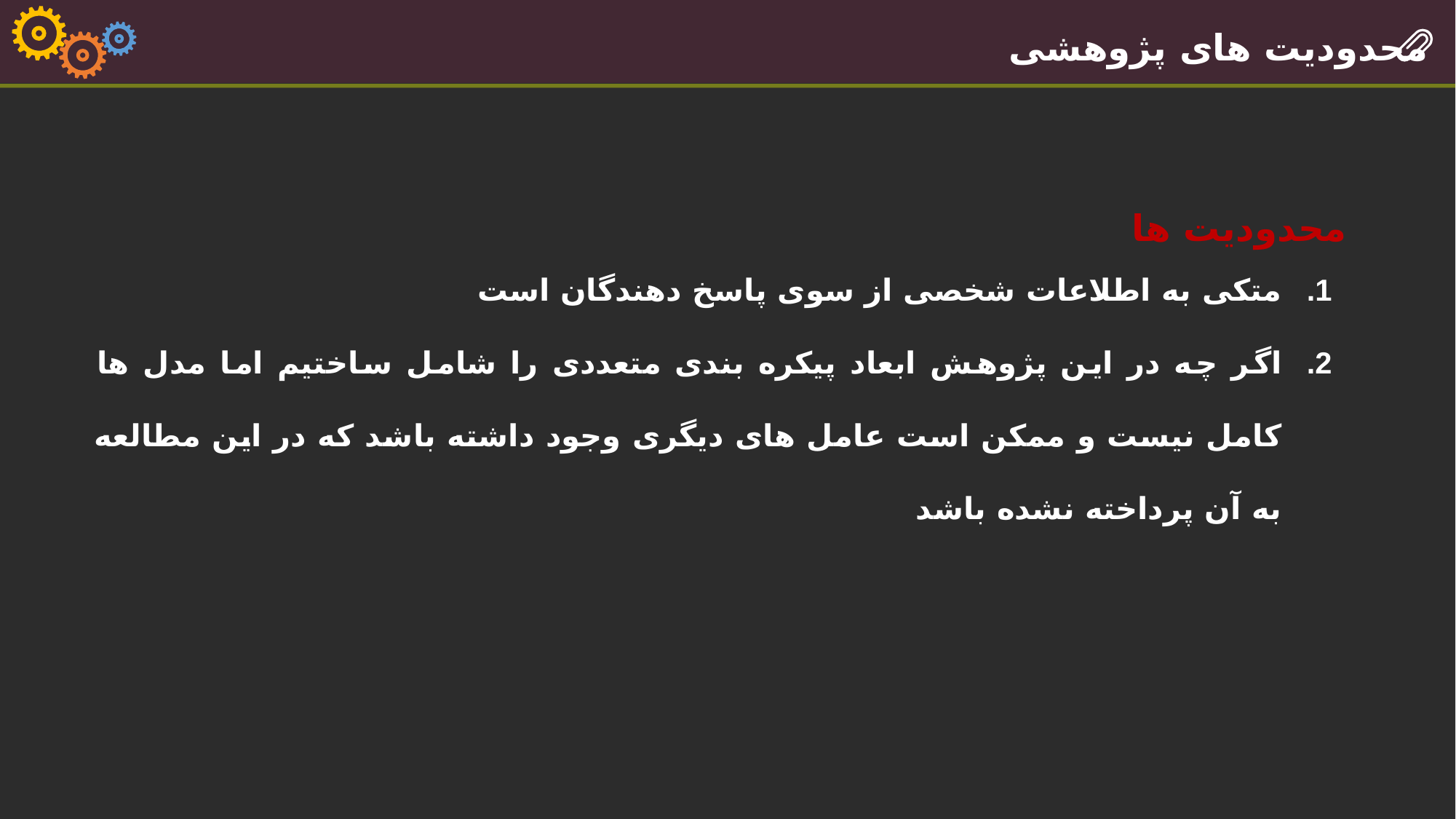

محدودیت های پژوهشی

محدودیت ها
متکی به اطلاعات شخصی از سوی پاسخ دهندگان است
اگر چه در این پژوهش ابعاد پیکره بندی متعددی را شامل ساختیم اما مدل ها کامل نیست و ممکن است عامل های دیگری وجود داشته باشد که در این مطالعه به آن پرداخته نشده باشد